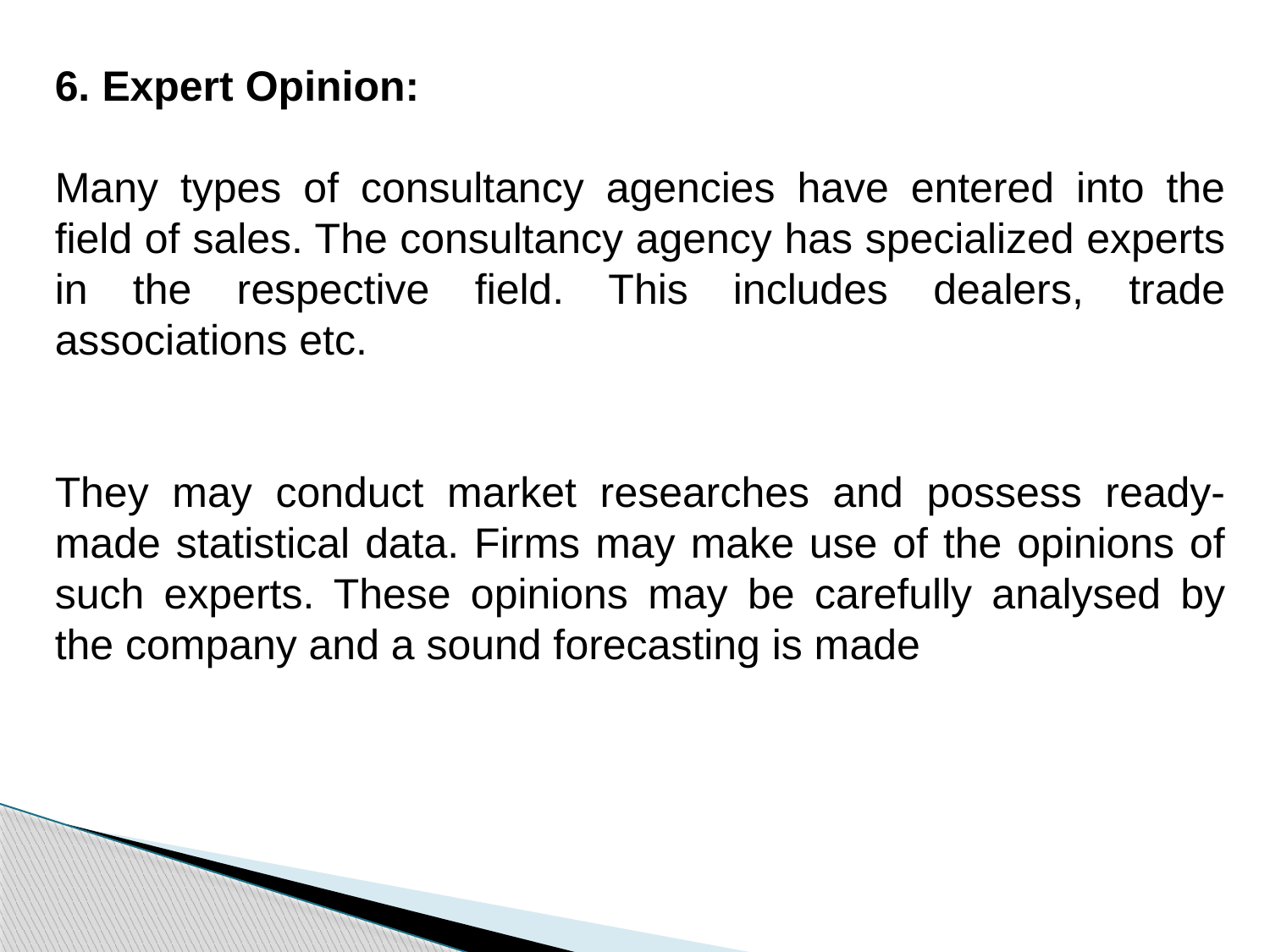

6. Expert Opinion:

Many types of consultancy agencies have entered into the field of sales. The consultancy agency has specialized experts in the respective field. This includes dealers, trade associations etc.

They may conduct market researches and possess ready-made statistical data. Firms may make use of the opinions of such experts. These opinions may be carefully analysed by the company and a sound forecasting is made